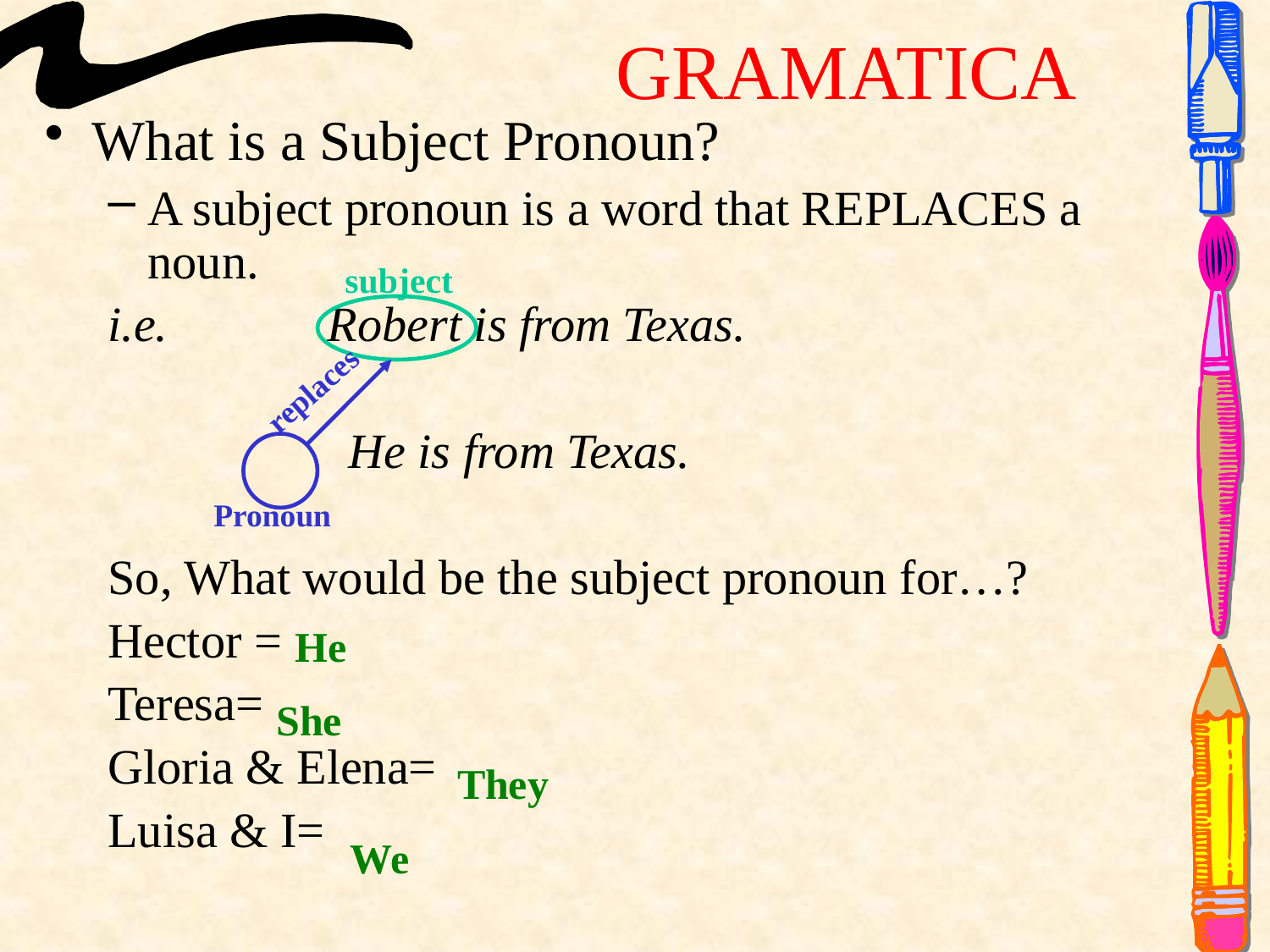

# GRAMATICA
What is a Subject Pronoun?
A subject pronoun is a word that REPLACES a noun.
i.e.             Robert is from Texas.

		      He is from Texas.

So, What would be the subject pronoun for…?
Hector =
Teresa=
Gloria & Elena=
Luisa & I=
subject

replaces

Pronoun
He
She
They
We